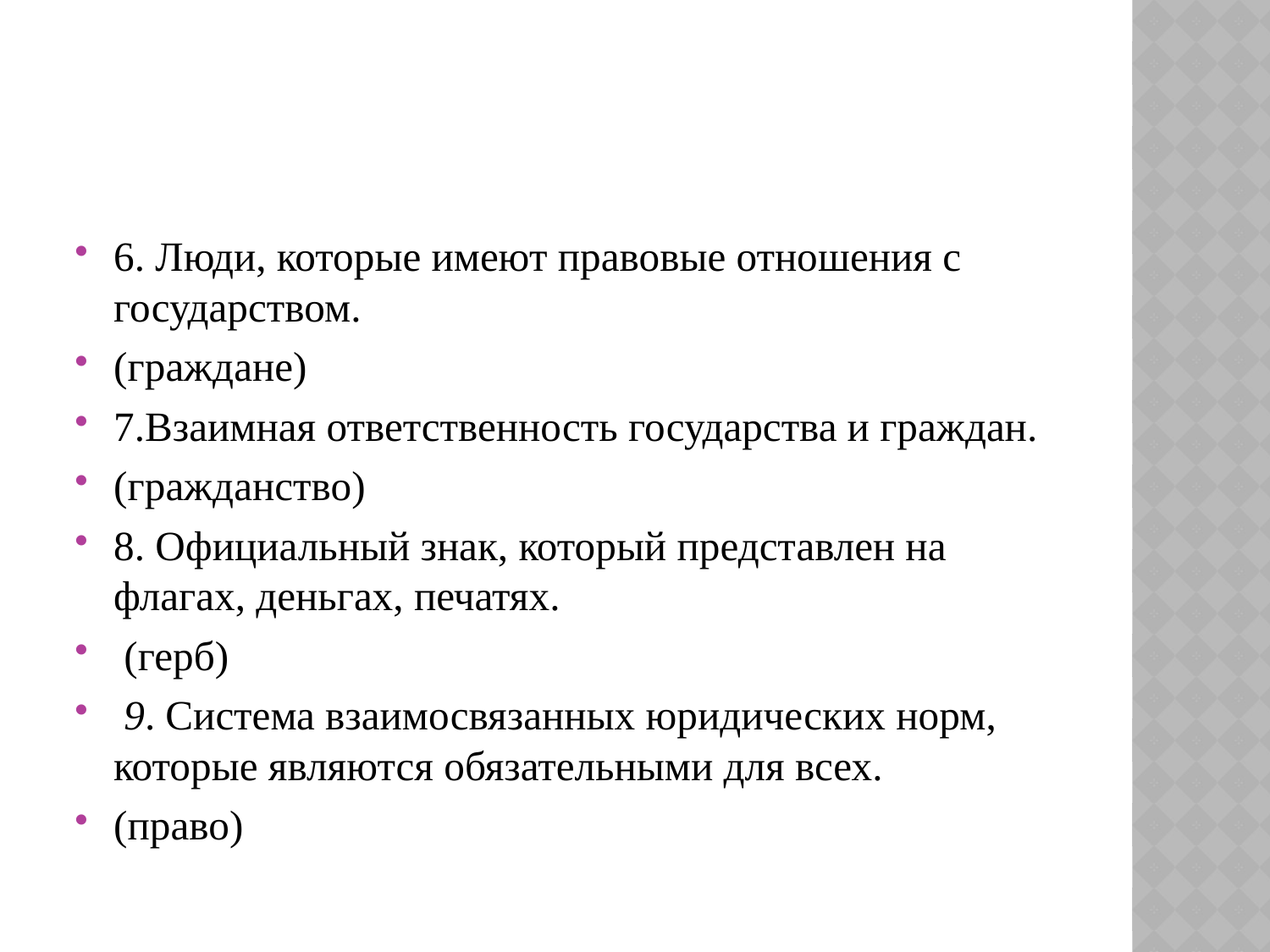

#
6. Люди, которые имеют правовые отношения с государством.
(граждане)
7.Взаимная ответственность государства и граждан.
(гражданство)
8. Официальный знак, который представлен на флагах, деньгах, печатях.
 (герб)
 9. Система взаимосвязанных юридических норм, которые являются обязательными для всех.
(право)